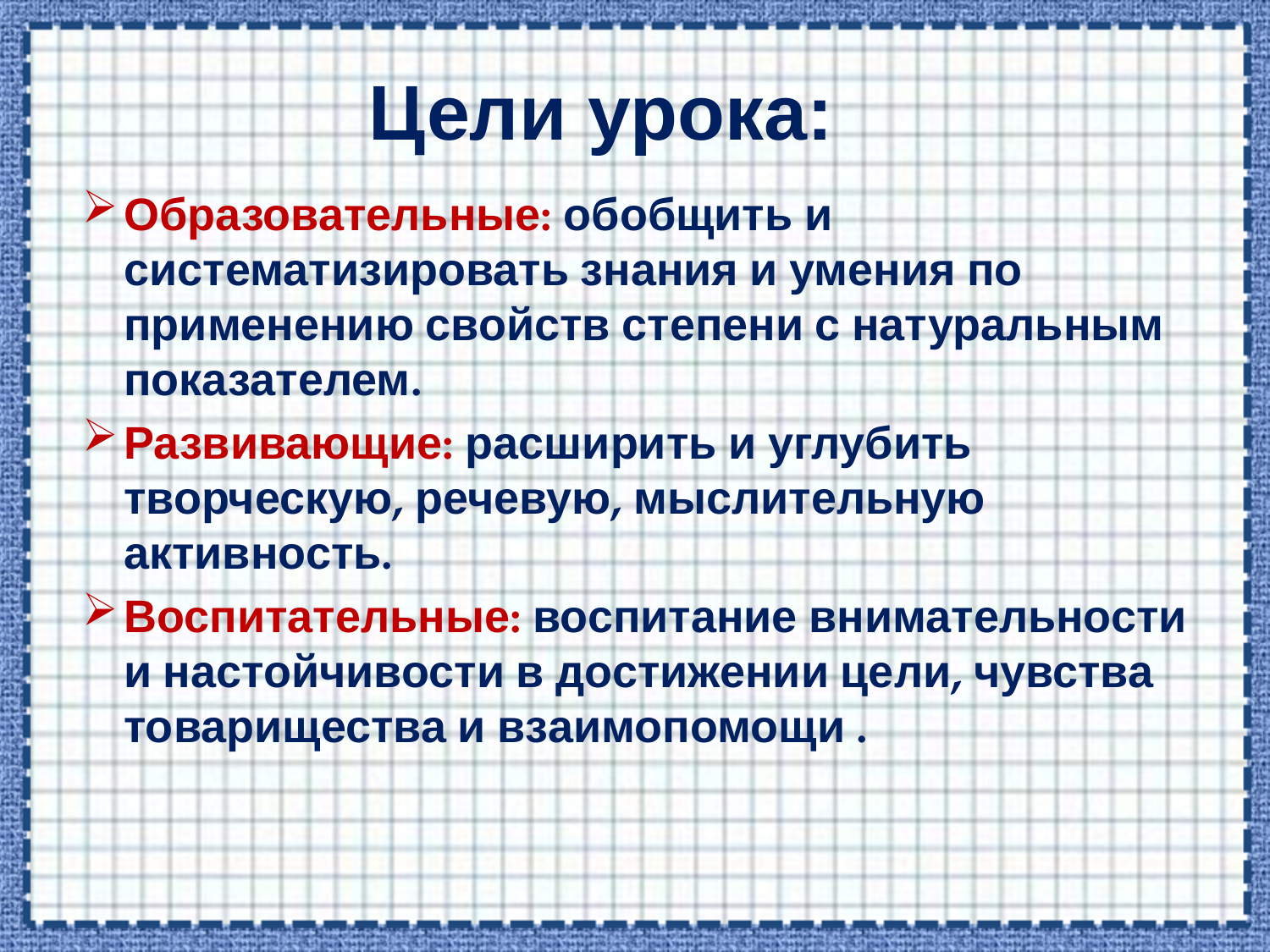

# Цели урока:
Образовательные: обобщить и систематизировать знания и умения по применению свойств степени с натуральным показателем.
Развивающие: расширить и углубить творческую, речевую, мыслительную активность.
Воспитательные: воспитание внимательности и настойчивости в достижении цели, чувства товарищества и взаимопомощи .